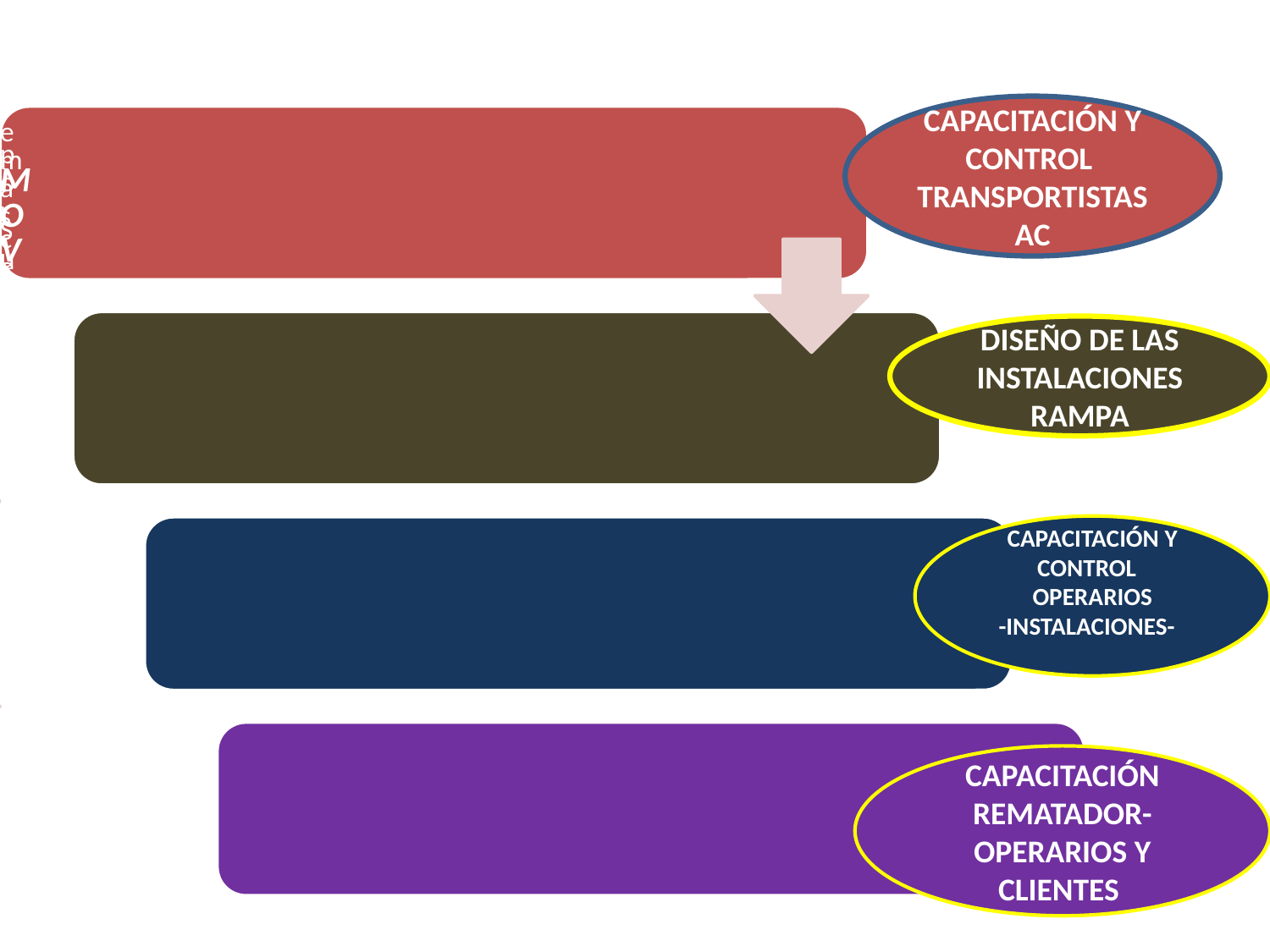

CAPACITACIÓN Y CONTROL
TRANSPORTISTAS
AC

DISEÑO DE LAS INSTALACIONES RAMPA
CAPACITACIÓN Y CONTROL   OPERARIOS
-INSTALACIONES-

CAPACITACIÓN REMATADOR-OPERARIOS Y CLIENTES